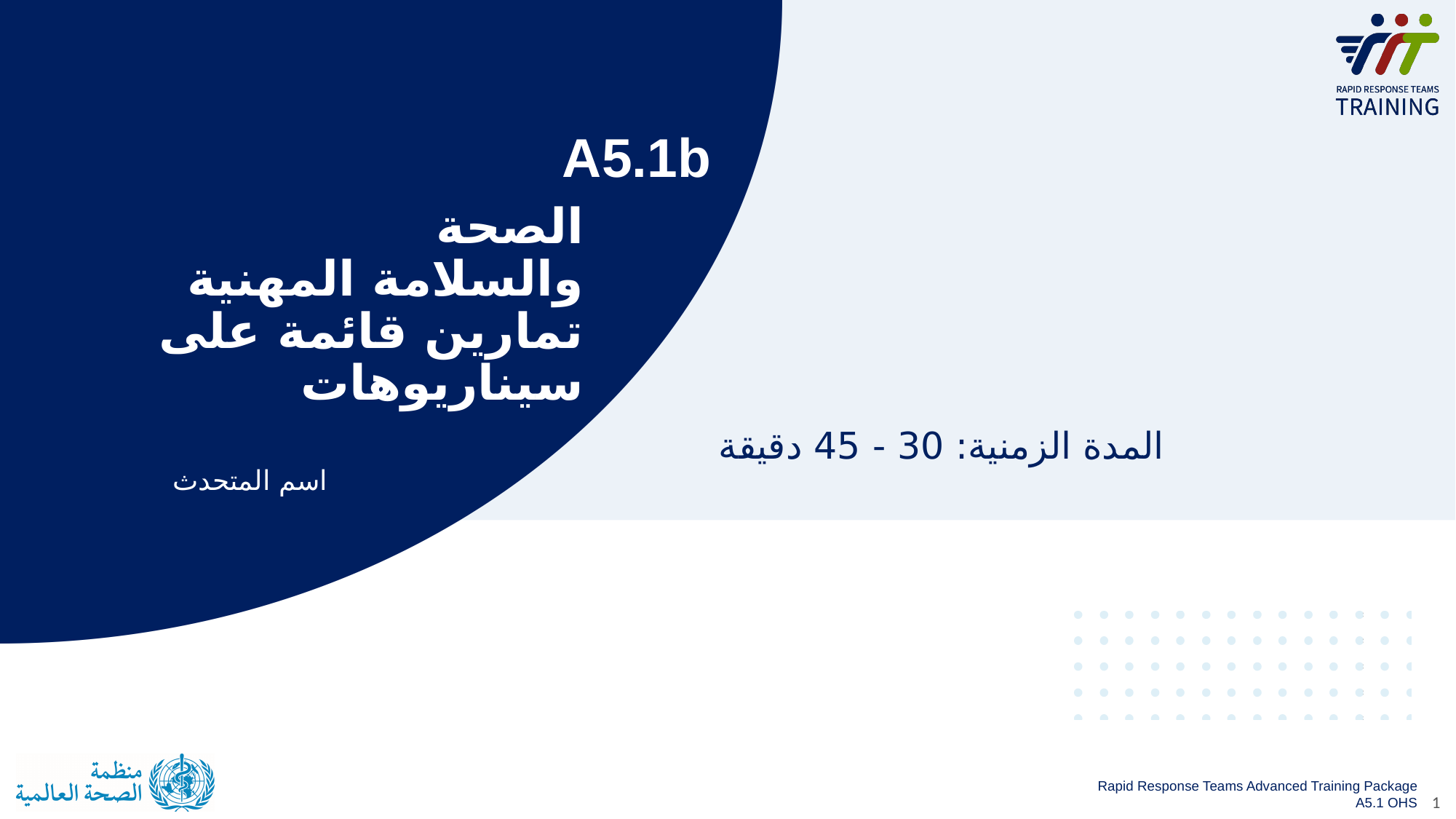

A5.1b
# الصحة والسلامة المهنية  تمارين قائمة على سيناريوهات
المدة الزمنية: 30 - 45 دقيقة
اسم المتحدث
1